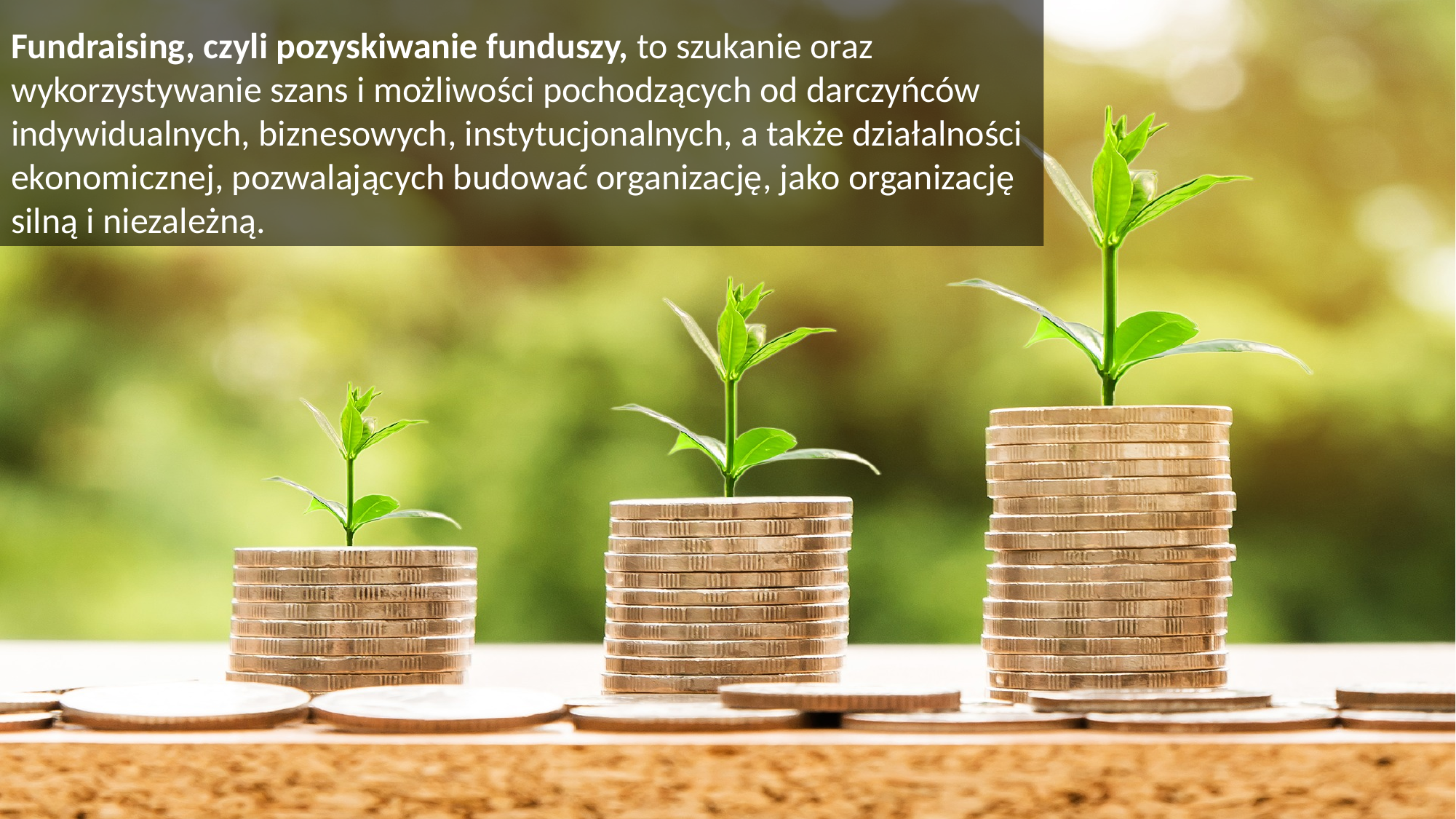

# Fundraising, czyli pozyskiwanie funduszy, to szukanie oraz wykorzystywanie szans i możliwości pochodzących od darczyńców indywidualnych, biznesowych, instytucjonalnych, a także działalności ekonomicznej, pozwalających budować organizację, jako organizację silną i niezależną.